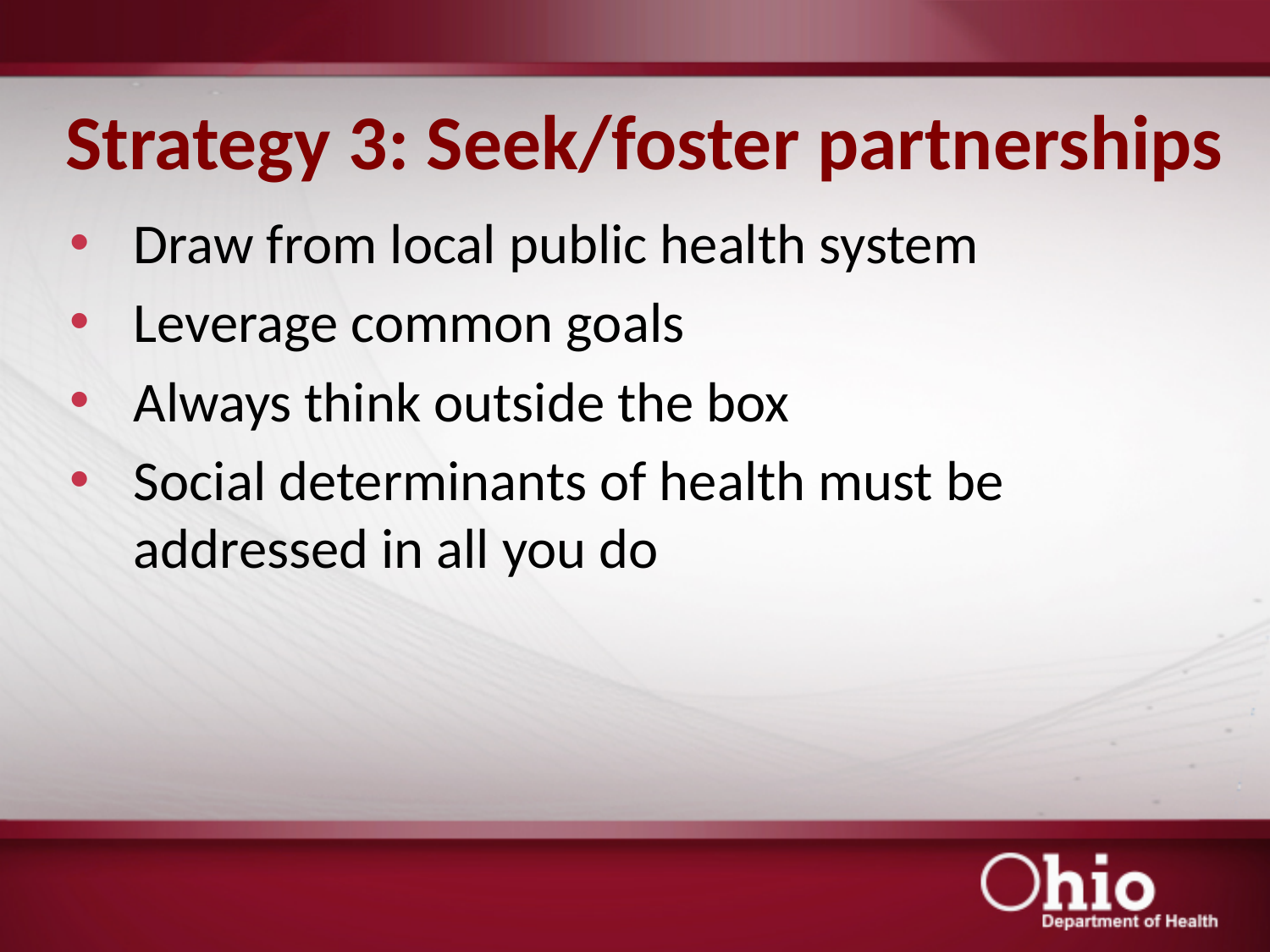

# Strategy 3: Seek/foster partnerships
Draw from local public health system
Leverage common goals
Always think outside the box
Social determinants of health must be addressed in all you do